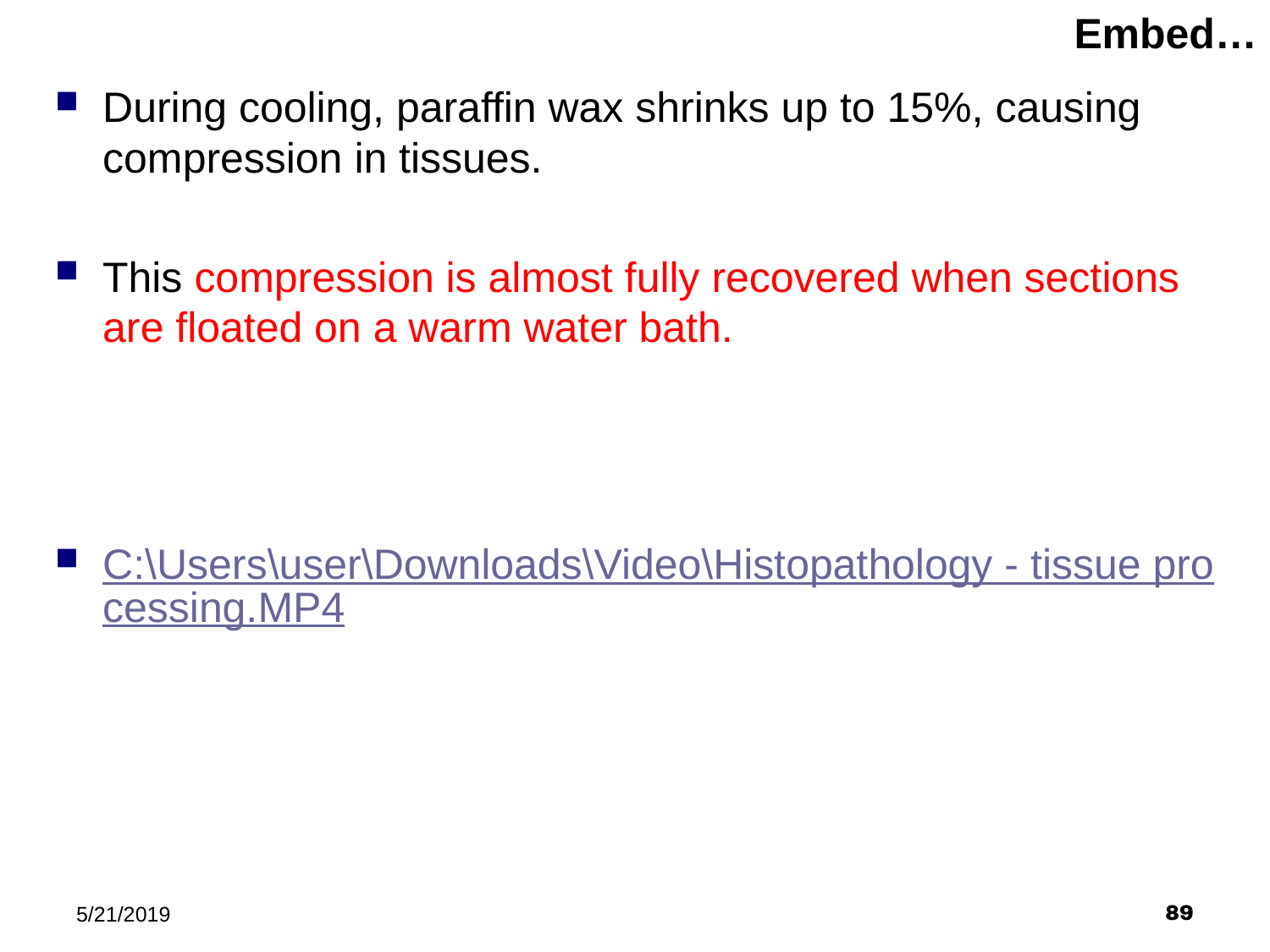

# Embed…
During cooling, paraffin wax shrinks up to 15%, causing compression in tissues.

This compression is almost fully recovered when sections are floated on a warm water bath.

C:\Users\user\Downloads\Video\Histopathology - tissue processing.MP4

5/21/2019
89